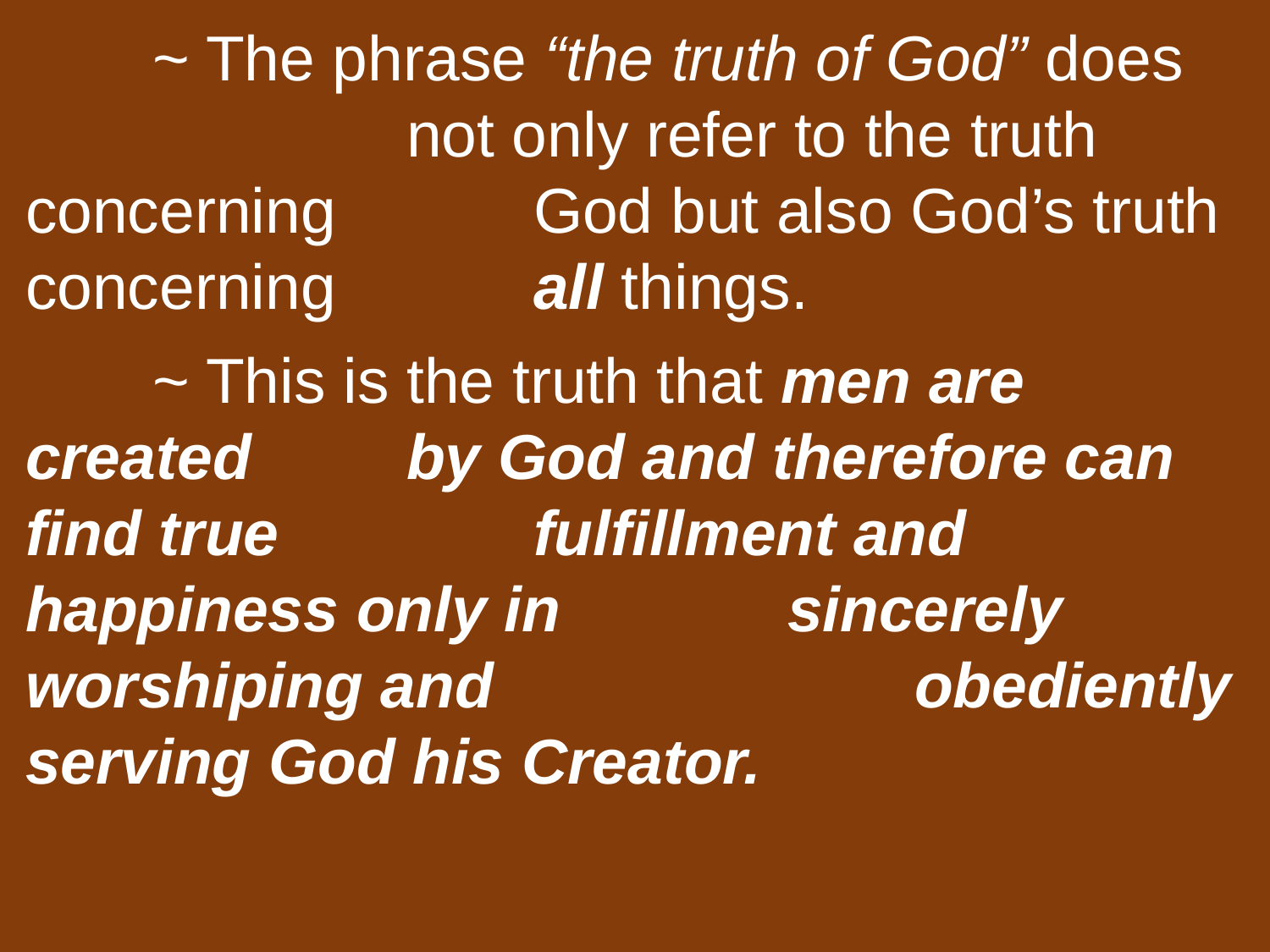

~ The phrase “the truth of God” does 			not only refer to the truth concerning 		God but also God’s truth concerning 		all things.
	~ This is the truth that men are created 		by God and therefore can find true 		fulfillment and happiness only in 		sincerely worshiping and 				obediently serving God his Creator.